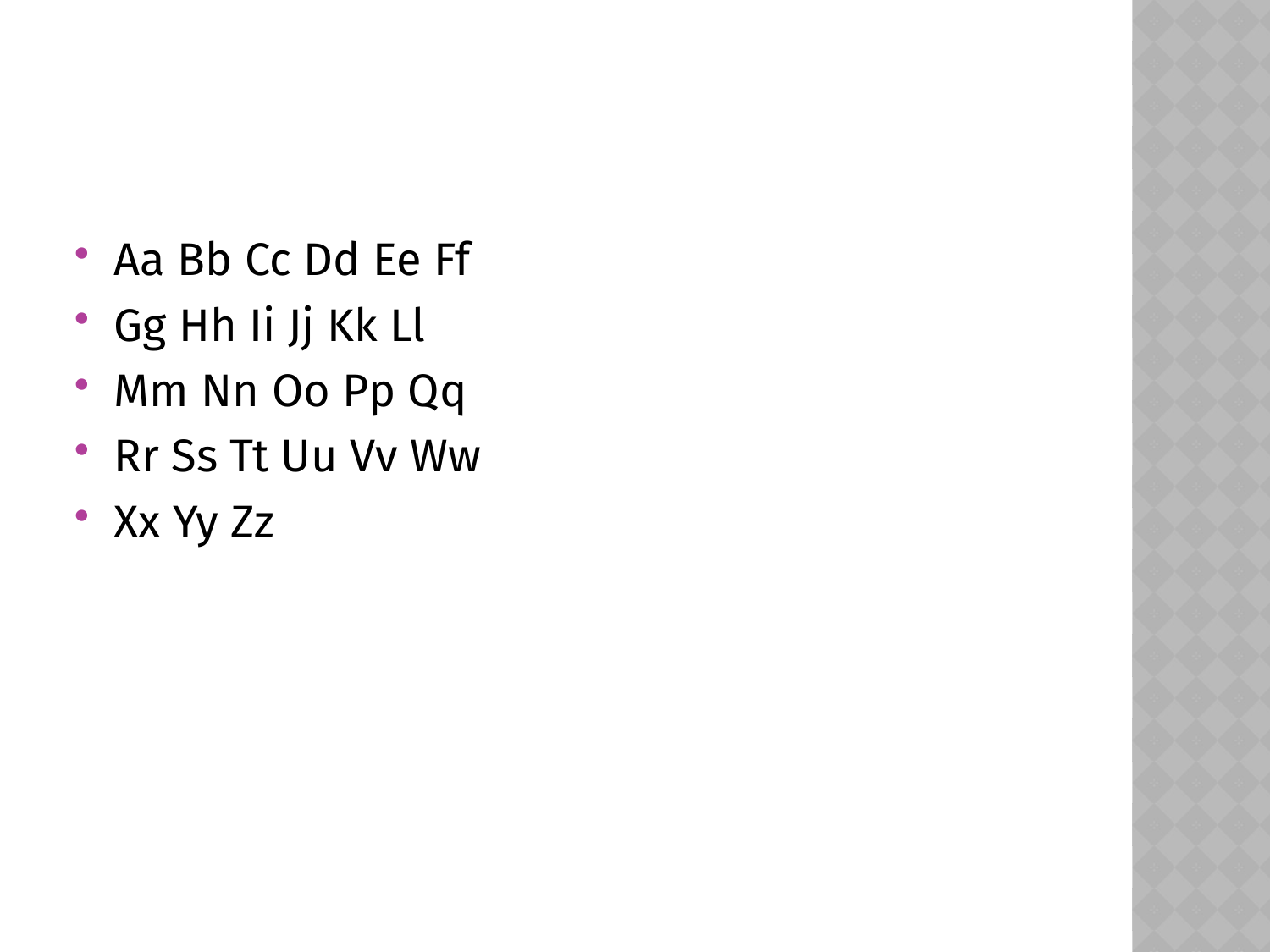

#
Aa Bb Cc Dd Ee Ff
Gg Hh Ii Jj Kk Ll
Mm Nn Oo Pp Qq
Rr Ss Tt Uu Vv Ww
Xx Yy Zz